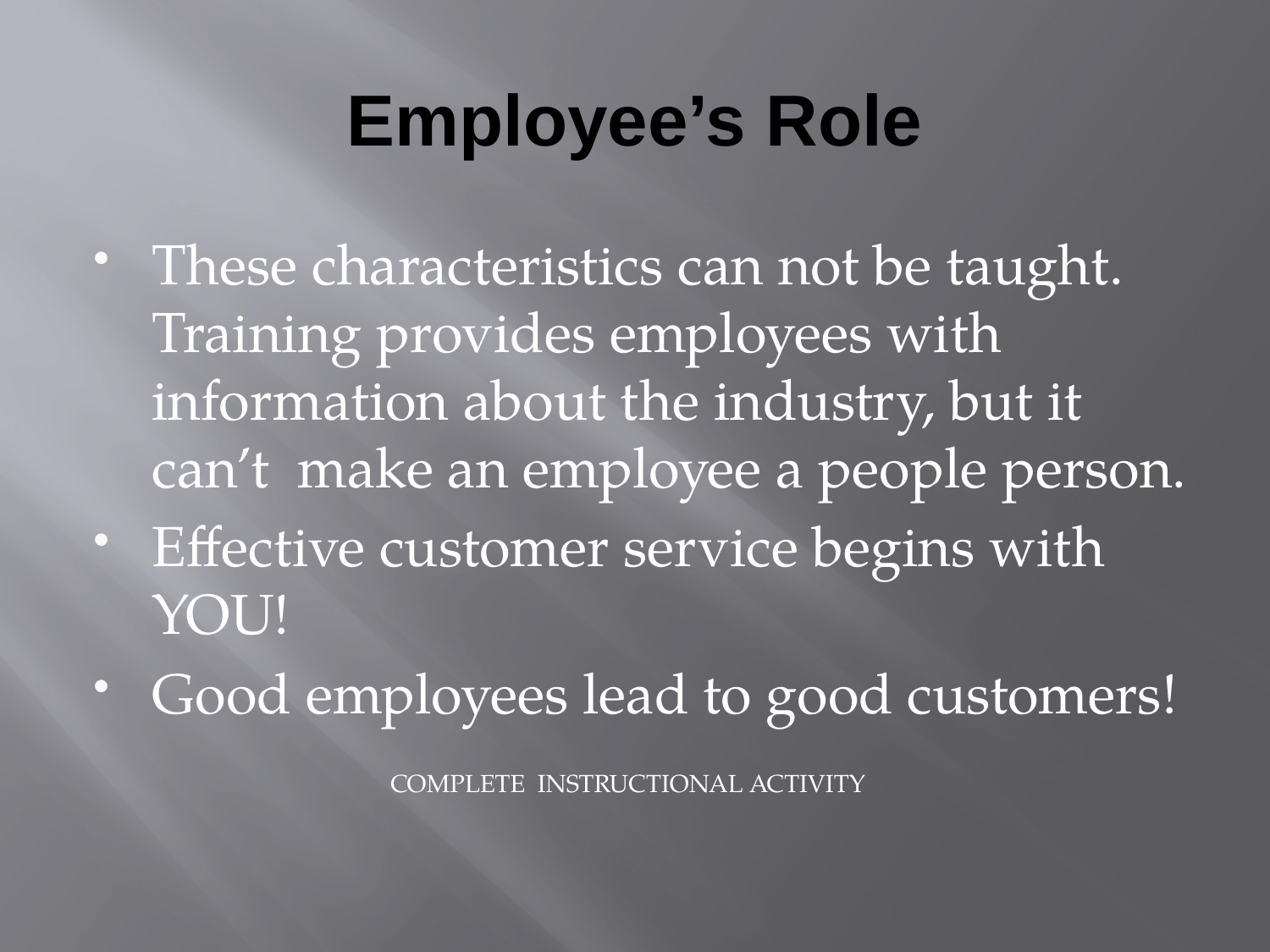

# Employee’s Role
These characteristics can not be taught.  Training provides employees with information about the industry, but it can’t  make an employee a people person.
Effective customer service begins with YOU!
Good employees lead to good customers!
COMPLETE  INSTRUCTIONAL ACTIVITY